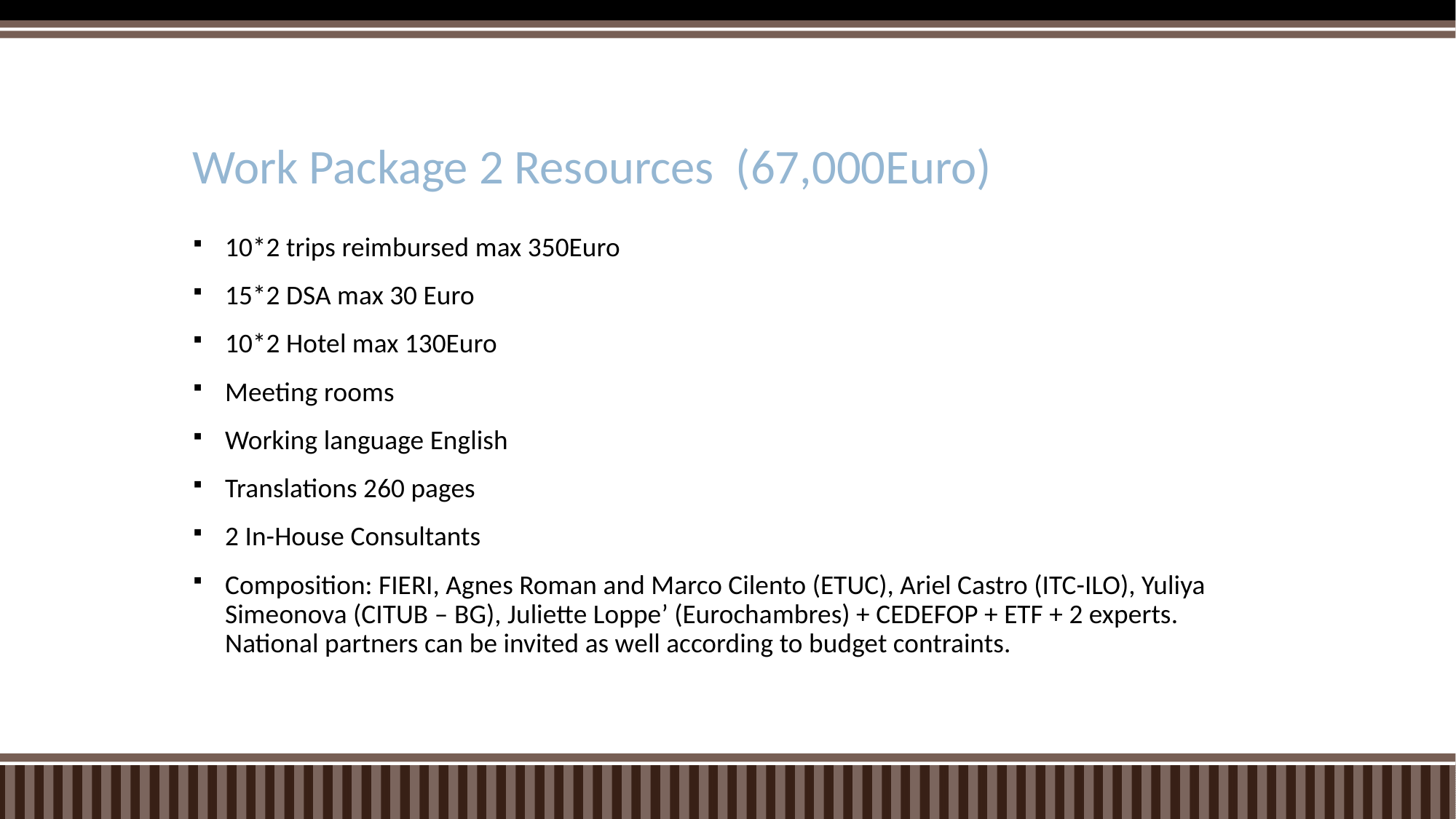

# Work Package 2 Resources  (67,000Euro)
10*2 trips reimbursed max 350Euro
15*2 DSA max 30 Euro
10*2 Hotel max 130Euro
Meeting rooms
Working language English
Translations 260 pages
2 In-House Consultants
Composition: FIERI, Agnes Roman and Marco Cilento (ETUC), Ariel Castro (ITC-ILO), Yuliya Simeonova (CITUB – BG), Juliette Loppe’ (Eurochambres) + CEDEFOP + ETF + 2 experts. National partners can be invited as well according to budget contraints.